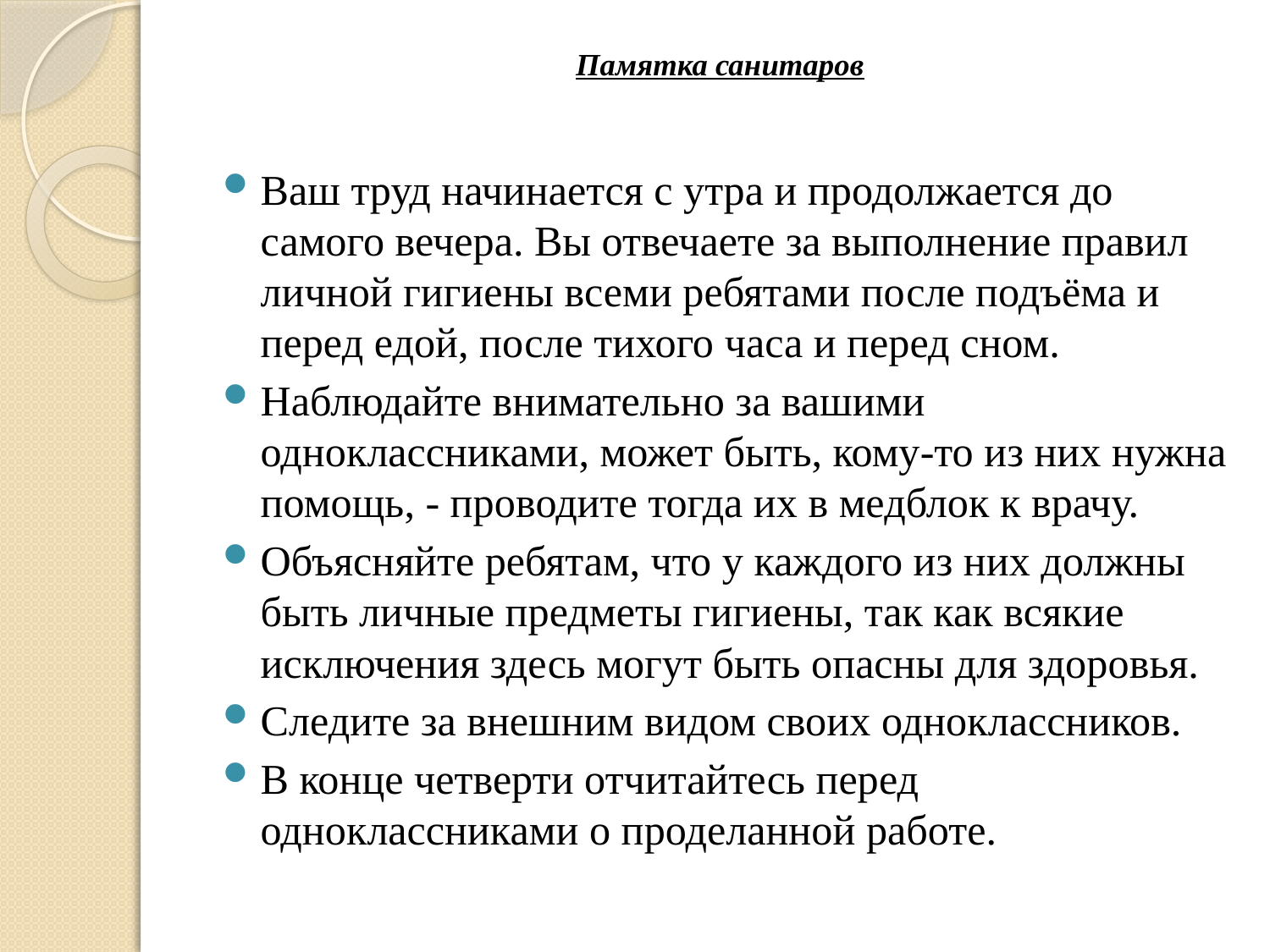

# Памятка санитаров
Ваш труд начинается с утра и продолжается до самого вечера. Вы отвечаете за выполнение правил личной гигиены всеми ребятами после подъёма и перед едой, после тихого часа и перед сном.
Наблюдайте внимательно за вашими одноклассниками, может быть, кому-то из них нужна помощь, - проводите тогда их в медблок к врачу.
Объясняйте ребятам, что у каждого из них должны быть личные предметы гигиены, так как всякие исключения здесь могут быть опасны для здоровья.
Следите за внешним видом своих одноклассников.
В конце четверти отчитайтесь перед одноклассниками о проделанной работе.